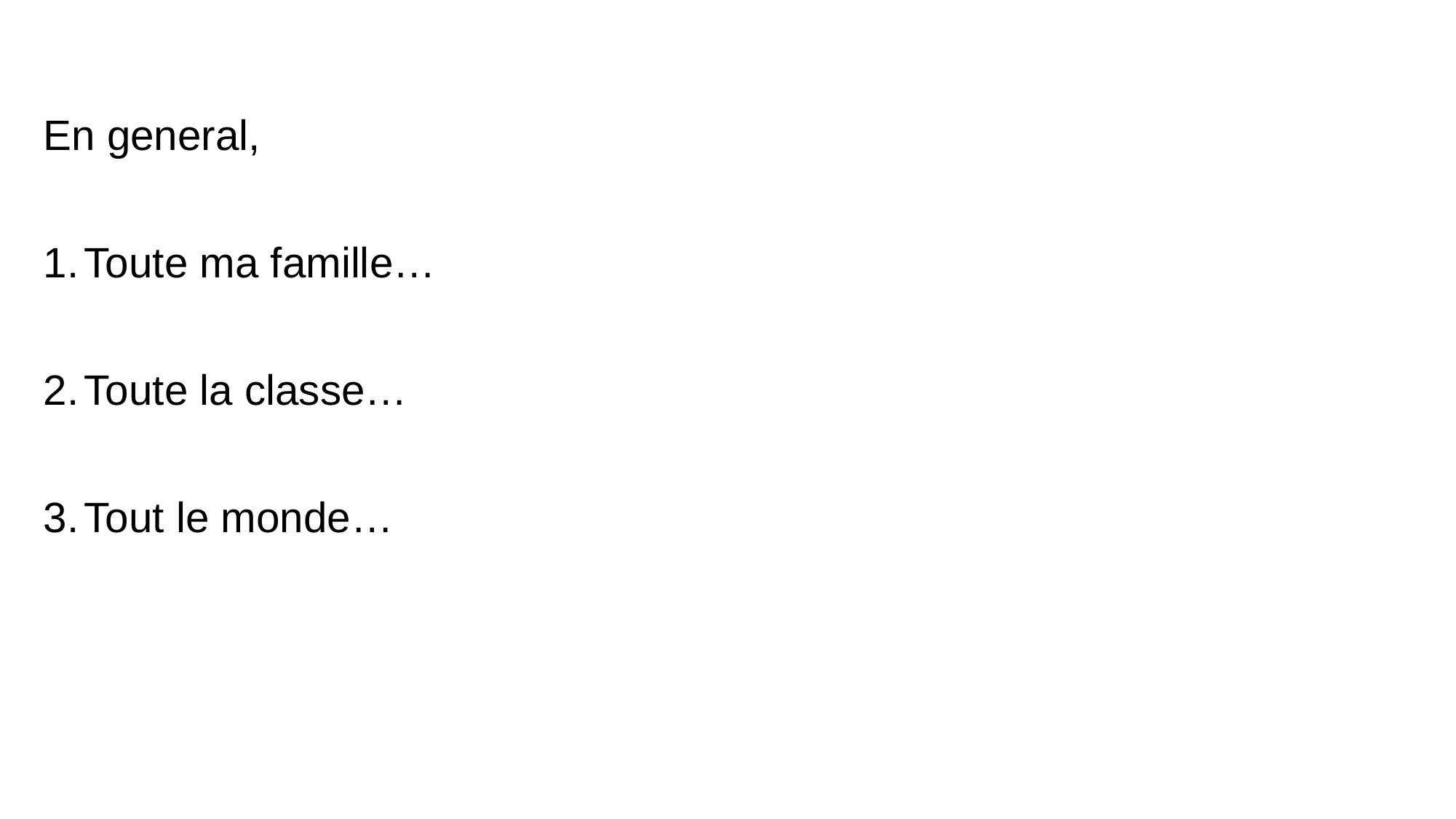

En general,
Toute ma famille…
Toute la classe…
Tout le monde…